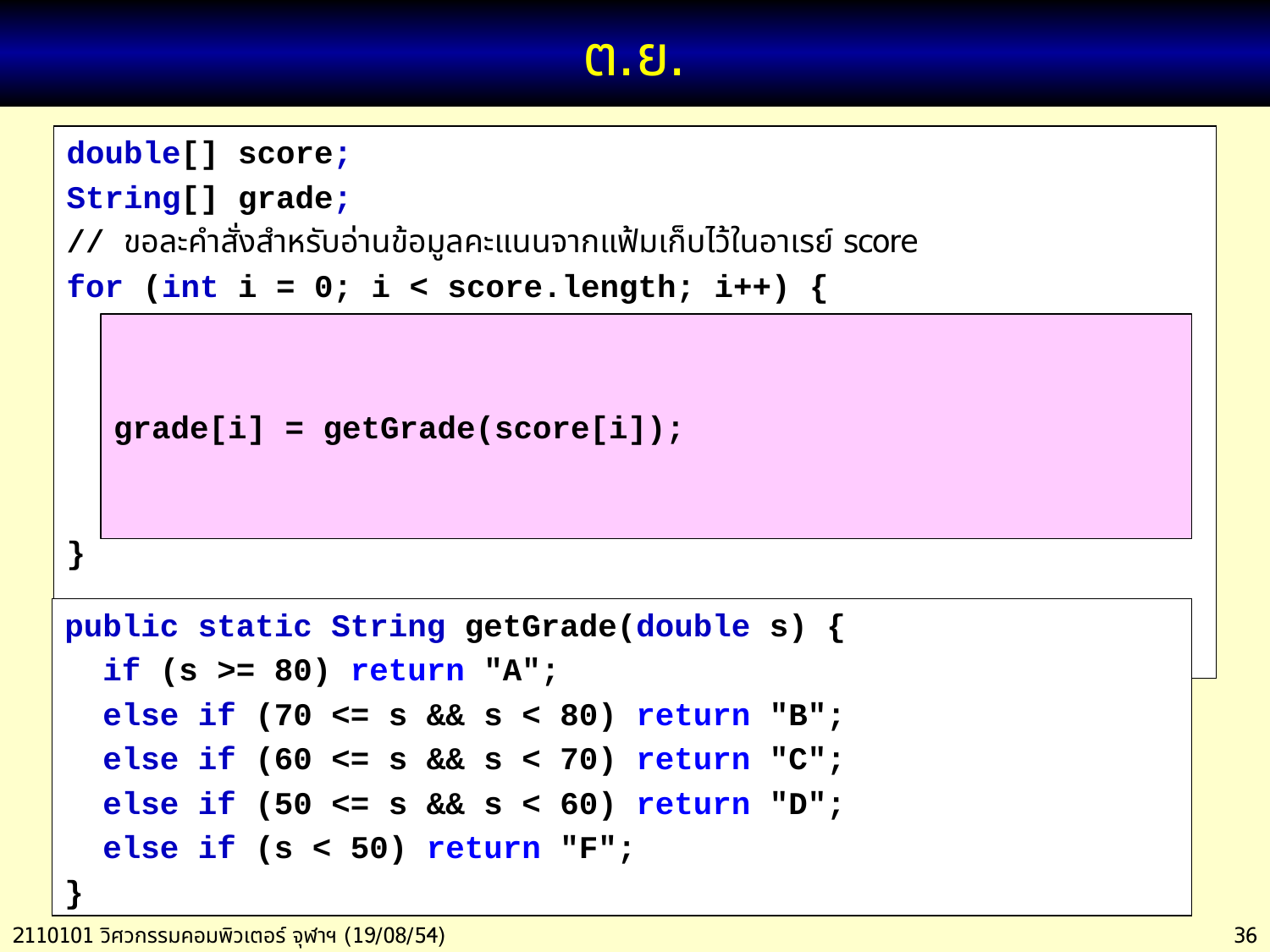

# ต.ย.
double[] score;
String[] grade;
// ขอละคำสั่งสำหรับอ่านข้อมูลคะแนนจากแฟ้มเก็บไว้ในอาเรย์ score
for (int i = 0; i < score.length; i++) {
  if (score[i] >= 80) grade[i] = "A";
  else if (70 <= score[i] && score[i] < 80) grade[i] = "B";
  else if (60 <= score[i] && score[i] < 70) grade[i] = "C";
  else if (50 <= score[i] && score[i] < 60) grade[i] = "D";
  else if (s < 50) grade[i] = "F";
}
grade[i] = getGrade(score[i]);
public static String getGrade(double s) {
  if (s >= 80) return "A";
  else if (70 <= s && s < 80) return "B";
  else if (60 <= s && s < 70) return "C";
  else if (50 <= s && s < 60) return "D";
  else if (s < 50) return "F";
}